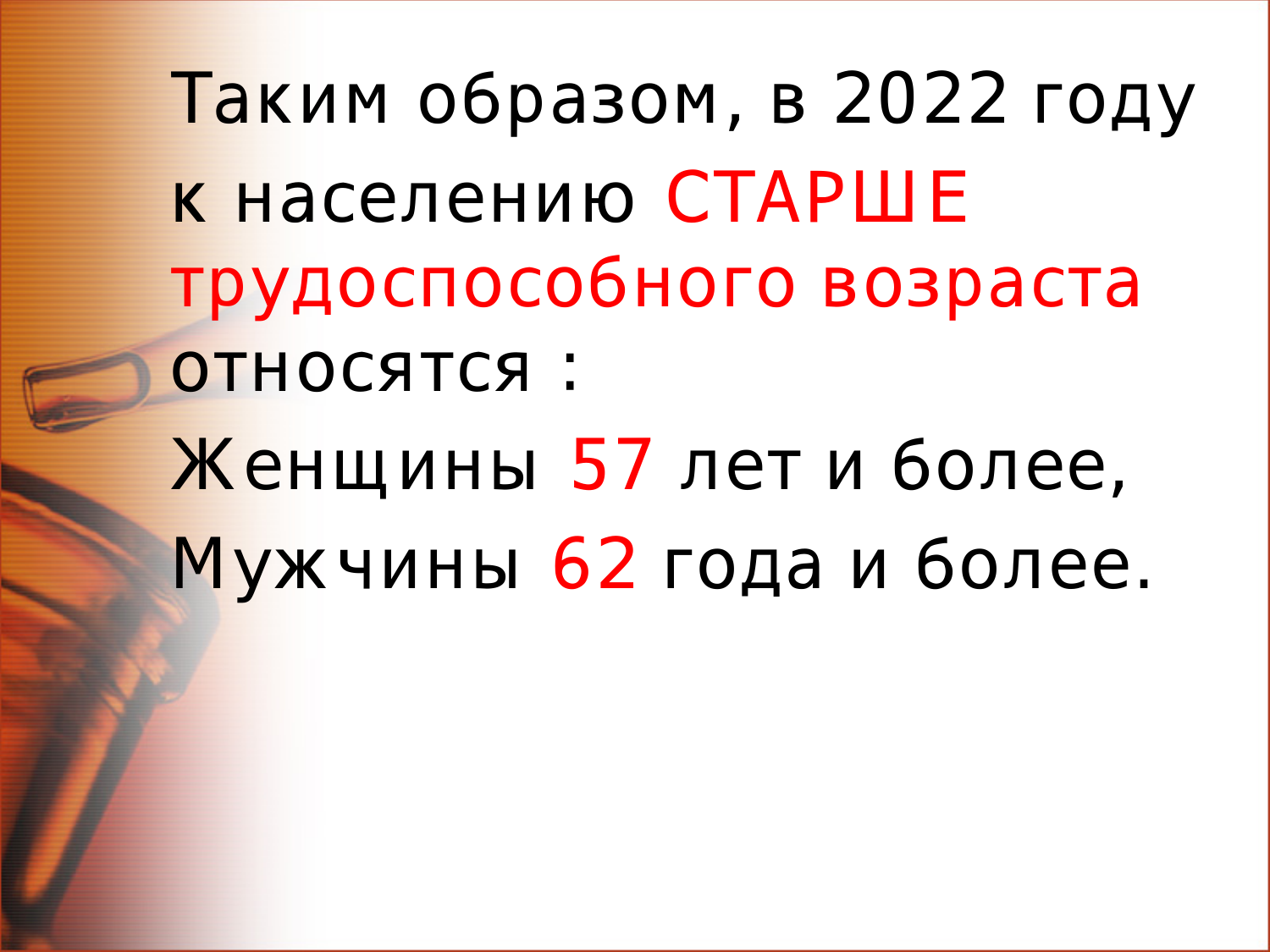

Таким образом, в 2022 году
к населению СТАРШЕ трудоспособного возраста относятся :
Женщины 57 лет и более,
Мужчины 62 года и более.